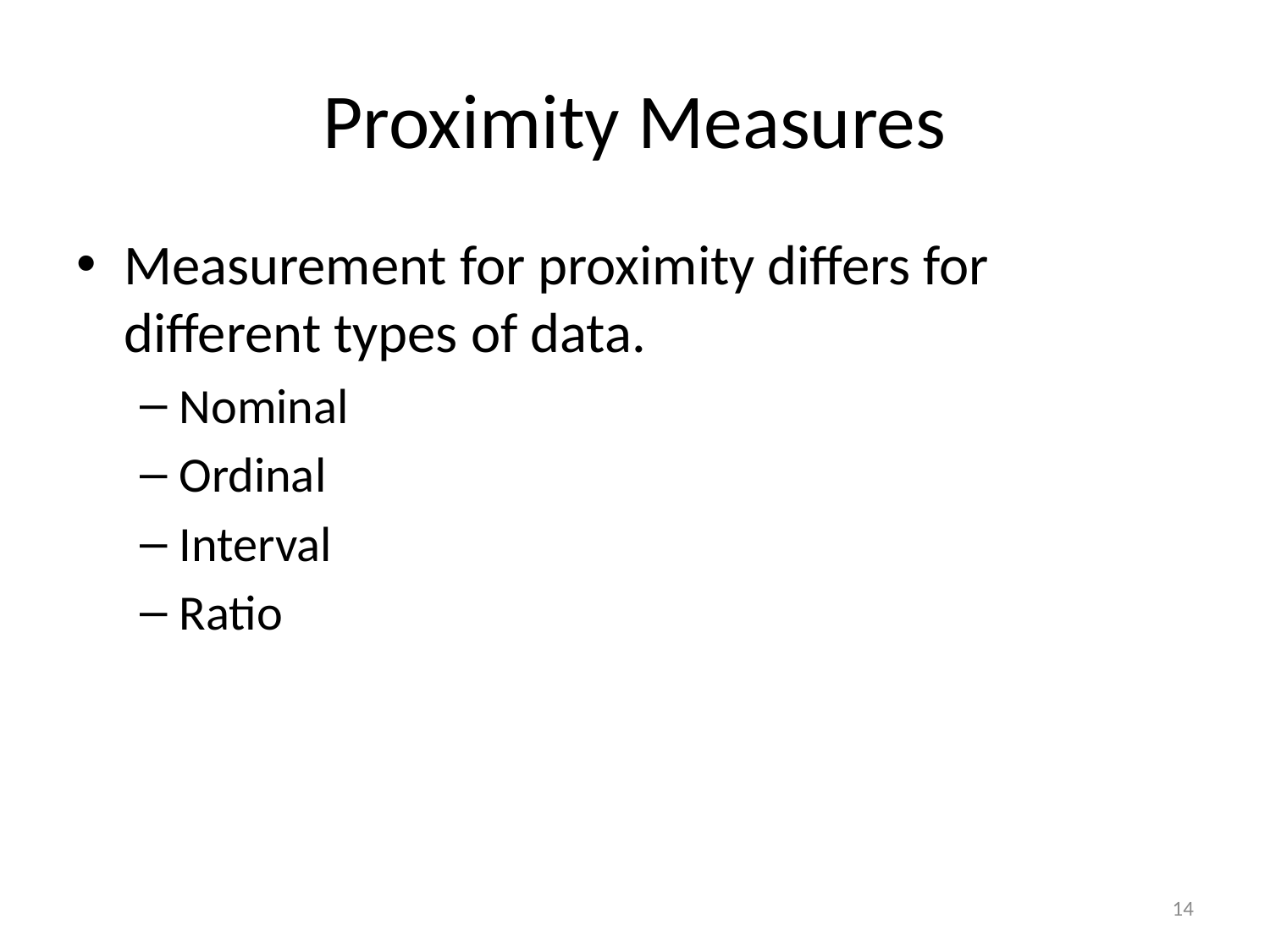

# Proximity Measures
Measurement for proximity differs for different types of data.
Nominal
Ordinal
Interval
Ratio

14